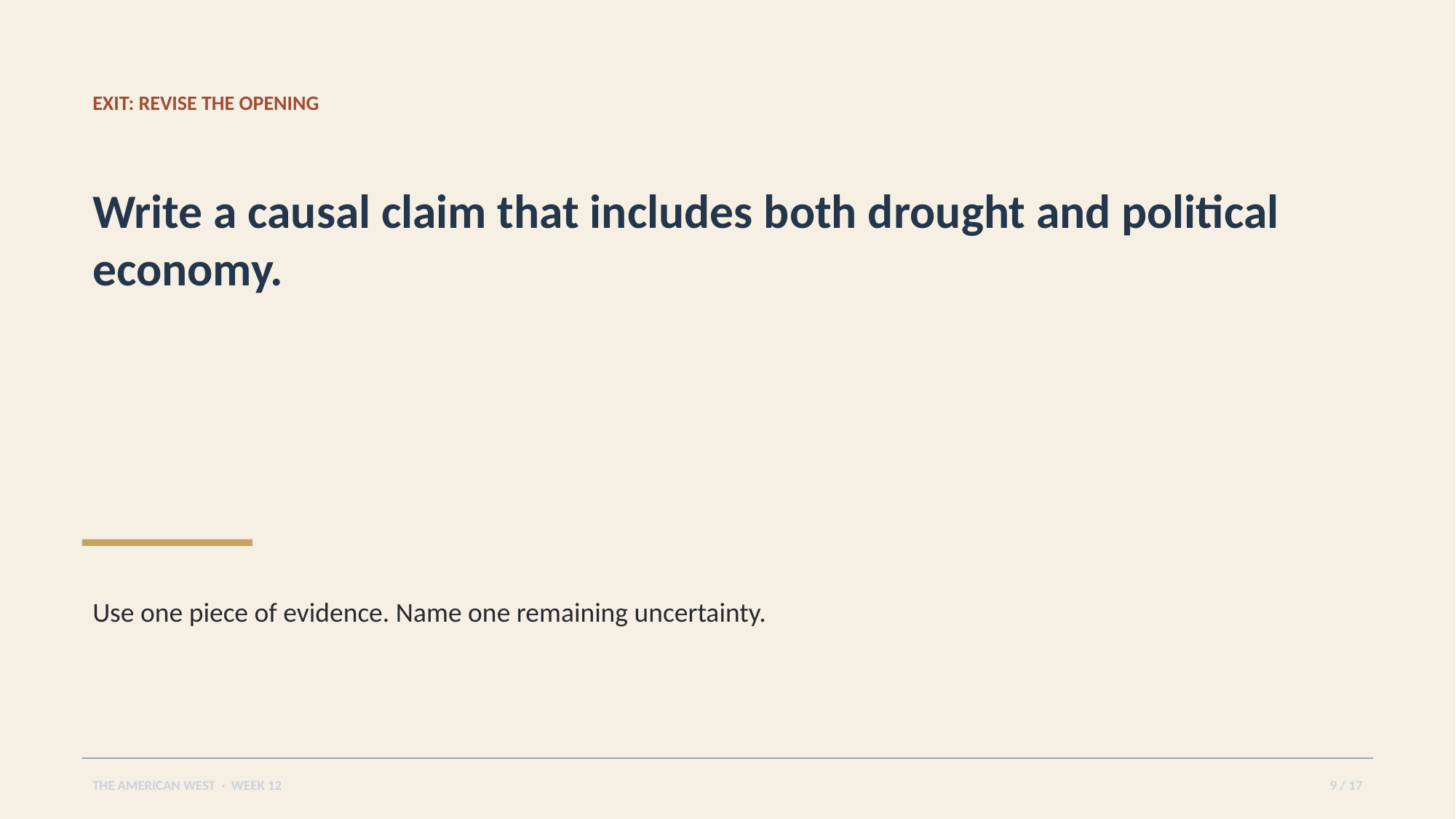

EXIT: REVISE THE OPENING
Write a causal claim that includes both drought and political economy.

Use one piece of evidence. Name one remaining uncertainty.

THE AMERICAN WEST  ·  WEEK 12
9 / 17